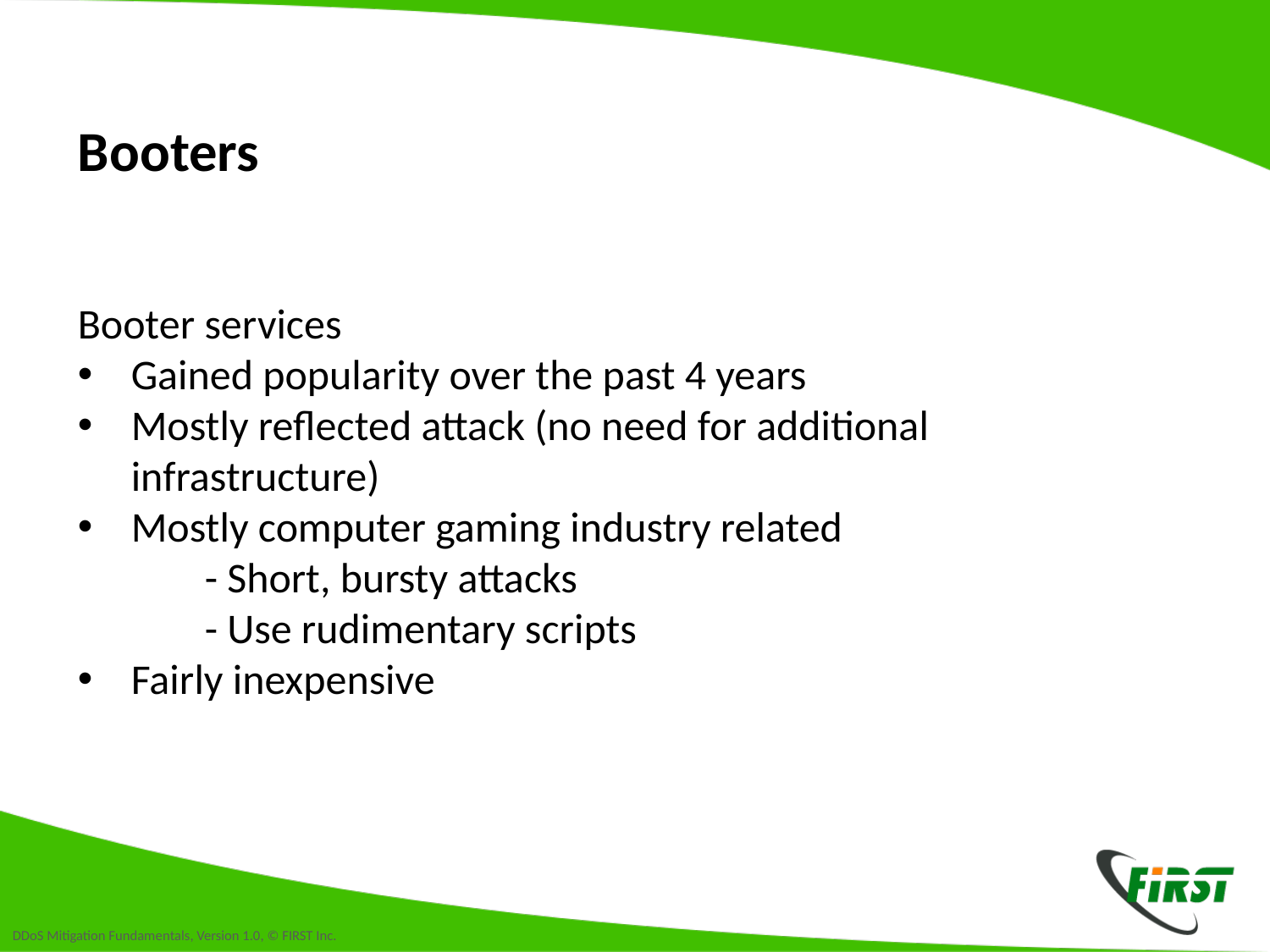

Booters
Booter services
Gained popularity over the past 4 years
Mostly reflected attack (no need for additional infrastructure)
Mostly computer gaming industry related
	- Short, bursty attacks
	- Use rudimentary scripts
Fairly inexpensive
The _other_ side of DDoS
Krassimir Tzvetanov | PHDays 2017